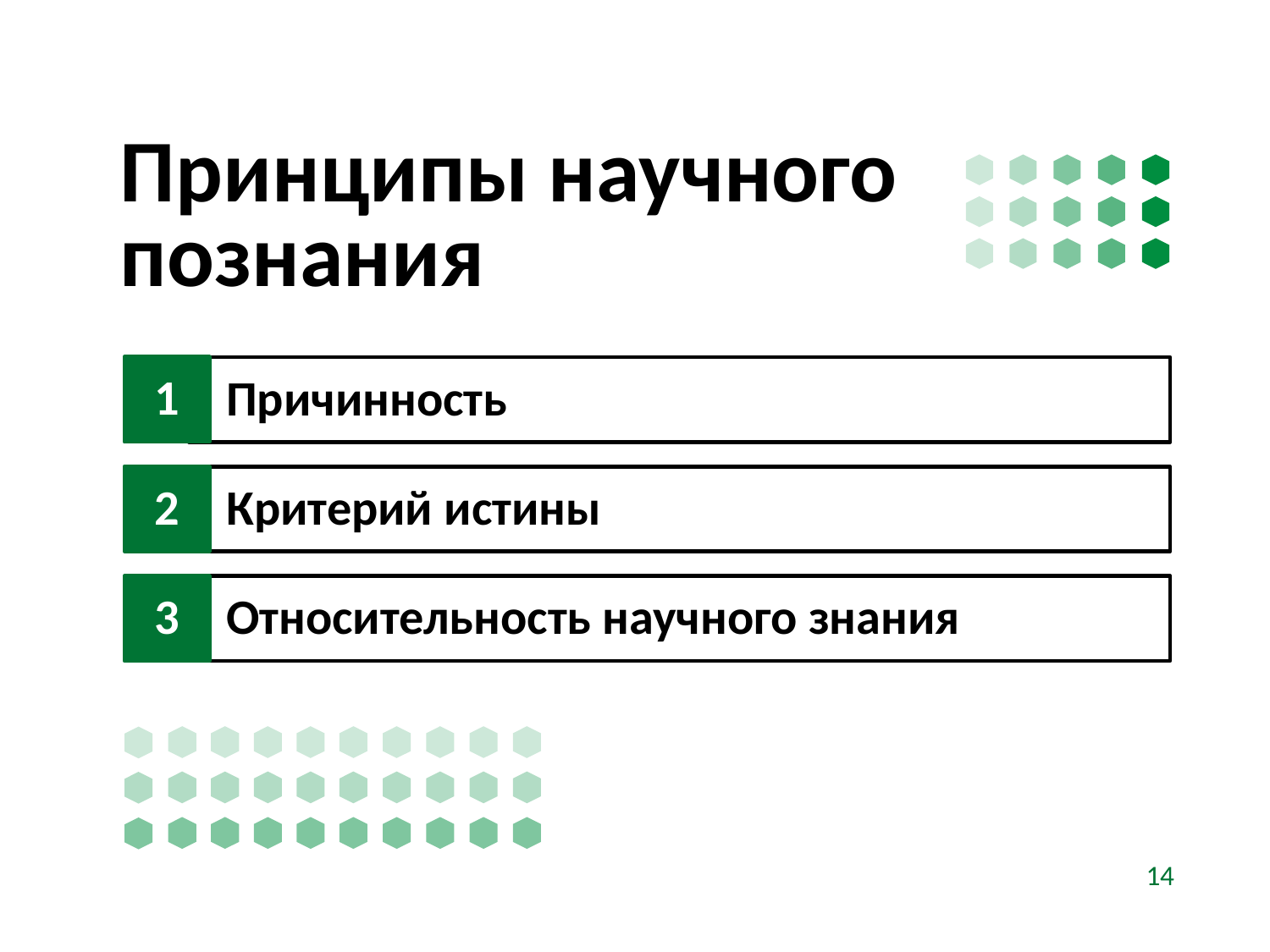

# Принципы научного познания

1
Причинность
2
Критерий истины
3
Относительность научного знания

14